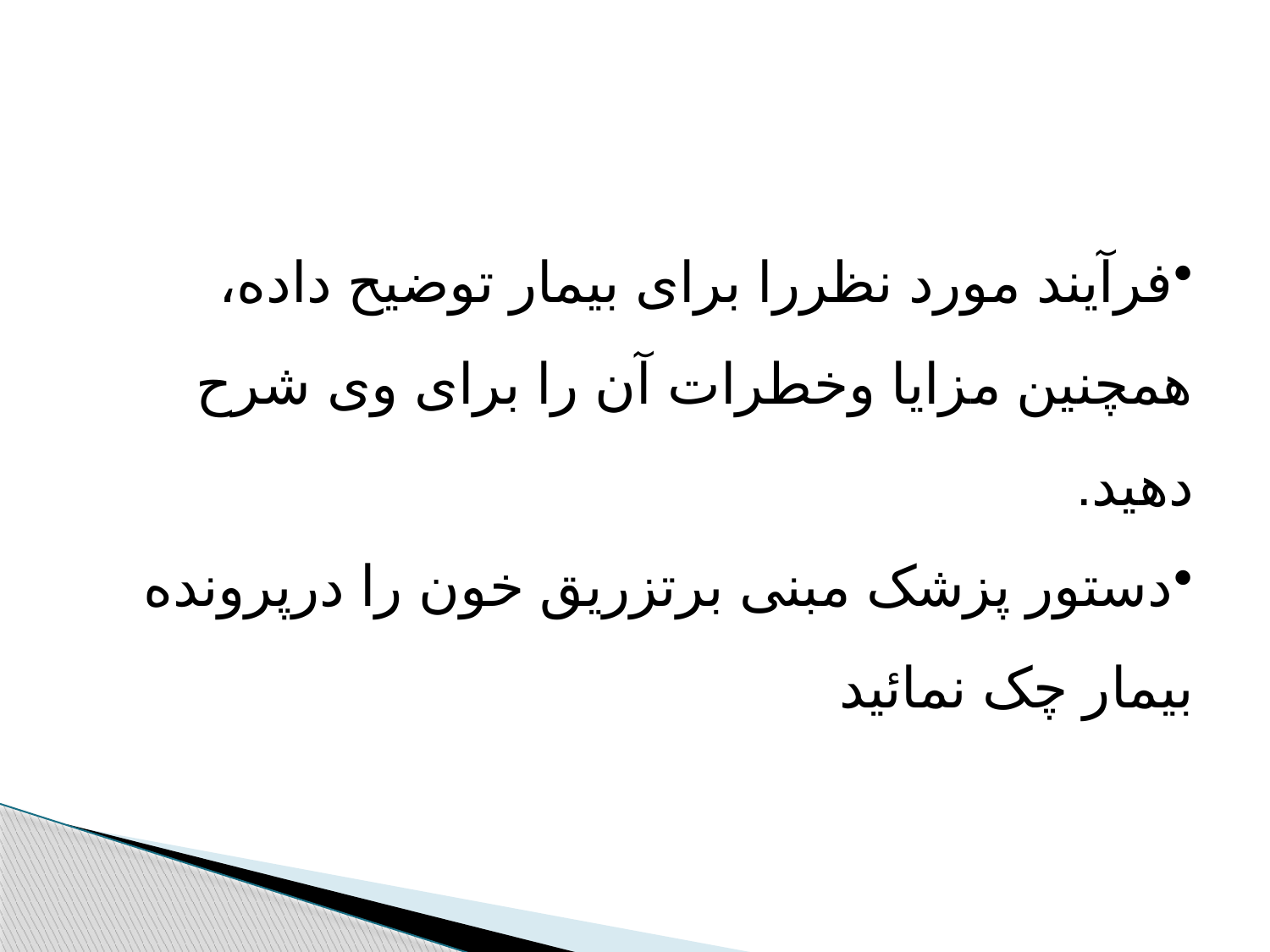

#
فرآیند مورد نظررا برای بیمار توضیح داده، همچنین مزایا وخطرات آن را برای وی شرح دهید.
دستور پزشک مبنی برتزریق خون را درپرونده بیمار چک نمائید